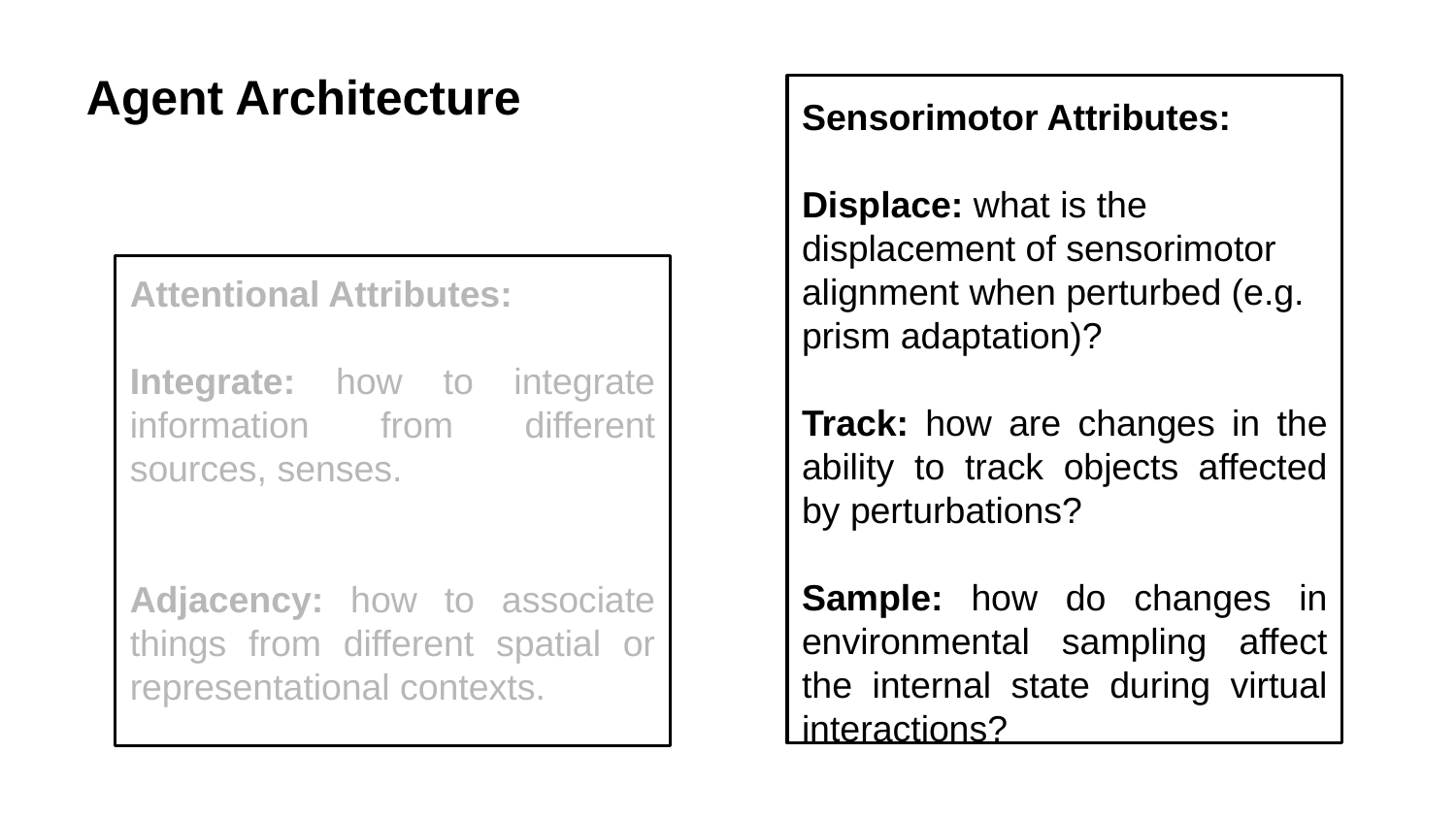

Agent Architecture

Sensorimotor Attributes:

Displace: what is the displacement of sensorimotor alignment when perturbed (e.g. prism adaptation)?

Track: how are changes in the ability to track objects affected by perturbations?

Sample: how do changes in environmental sampling affect the internal state during virtual interactions?
Attentional Attributes:

Integrate: how to integrate information from different sources, senses.

Adjacency: how to associate things from different spatial or representational contexts.